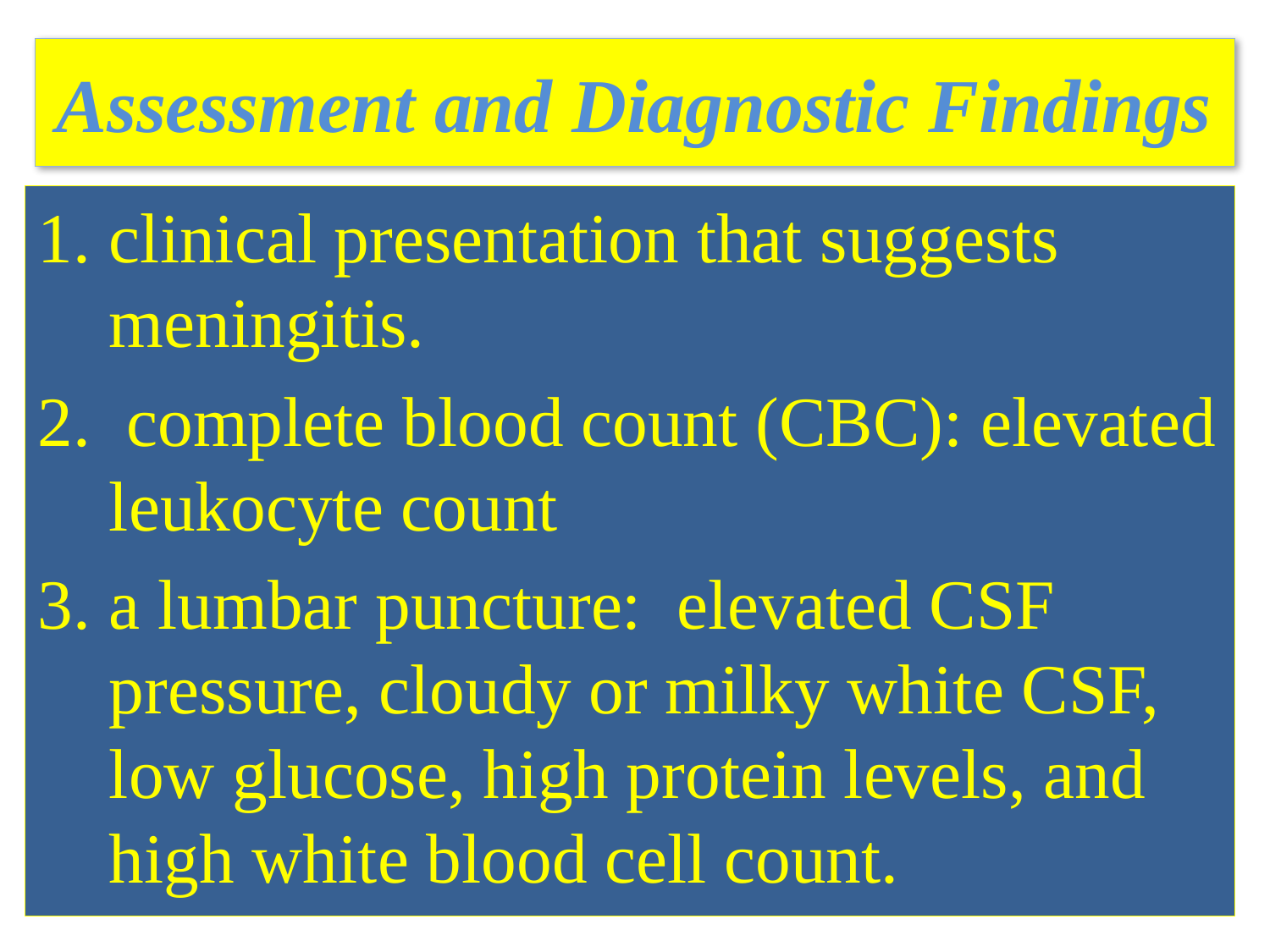

# Assessment and Diagnostic Findings
clinical presentation that suggests meningitis.
 complete blood count (CBC): elevated leukocyte count
a lumbar puncture:  elevated CSF pressure, cloudy or milky white CSF, low glucose, high protein levels, and high white blood cell count.